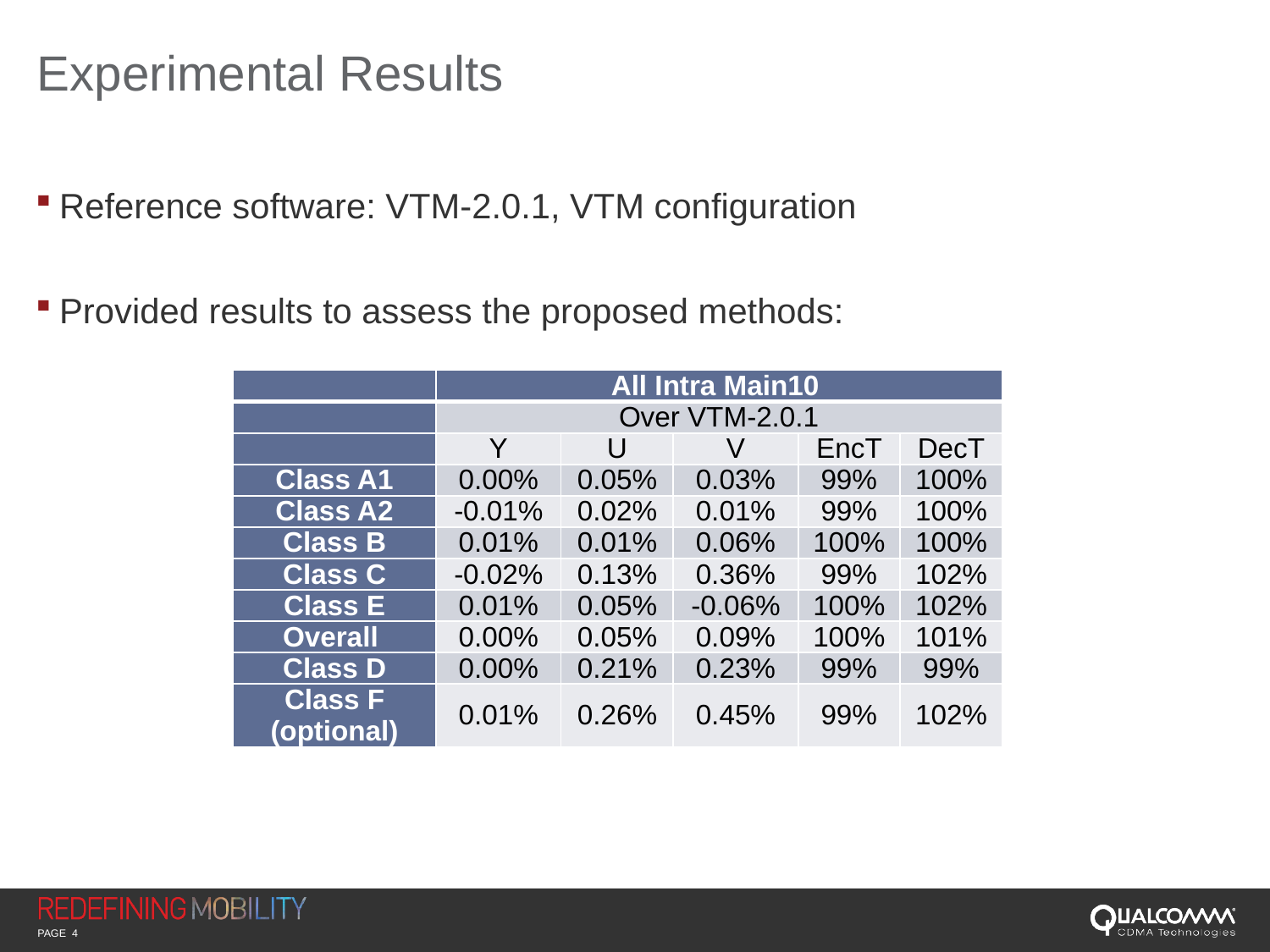

# Experimental Results

Reference software: VTM-2.0.1, VTM configuration

Provided results to assess the proposed methods:

|  | All Intra Main10 |  |  |  |  |
| --- | --- | --- | --- | --- | --- |
|  | Over VTM-2.0.1 |  |  |  |  |
|  | Y | U | V | EncT | DecT |
| Class A1 | 0.00% | 0.05% | 0.03% | 99% | 100% |
| Class A2 | -0.01% | 0.02% | 0.01% | 99% | 100% |
| Class B | 0.01% | 0.01% | 0.06% | 100% | 100% |
| Class C | -0.02% | 0.13% | 0.36% | 99% | 102% |
| Class E | 0.01% | 0.05% | -0.06% | 100% | 102% |
| Overall | 0.00% | 0.05% | 0.09% | 100% | 101% |
| Class D | 0.00% | 0.21% | 0.23% | 99% | 99% |
| Class F (optional) | 0.01% | 0.26% | 0.45% | 99% | 102% |